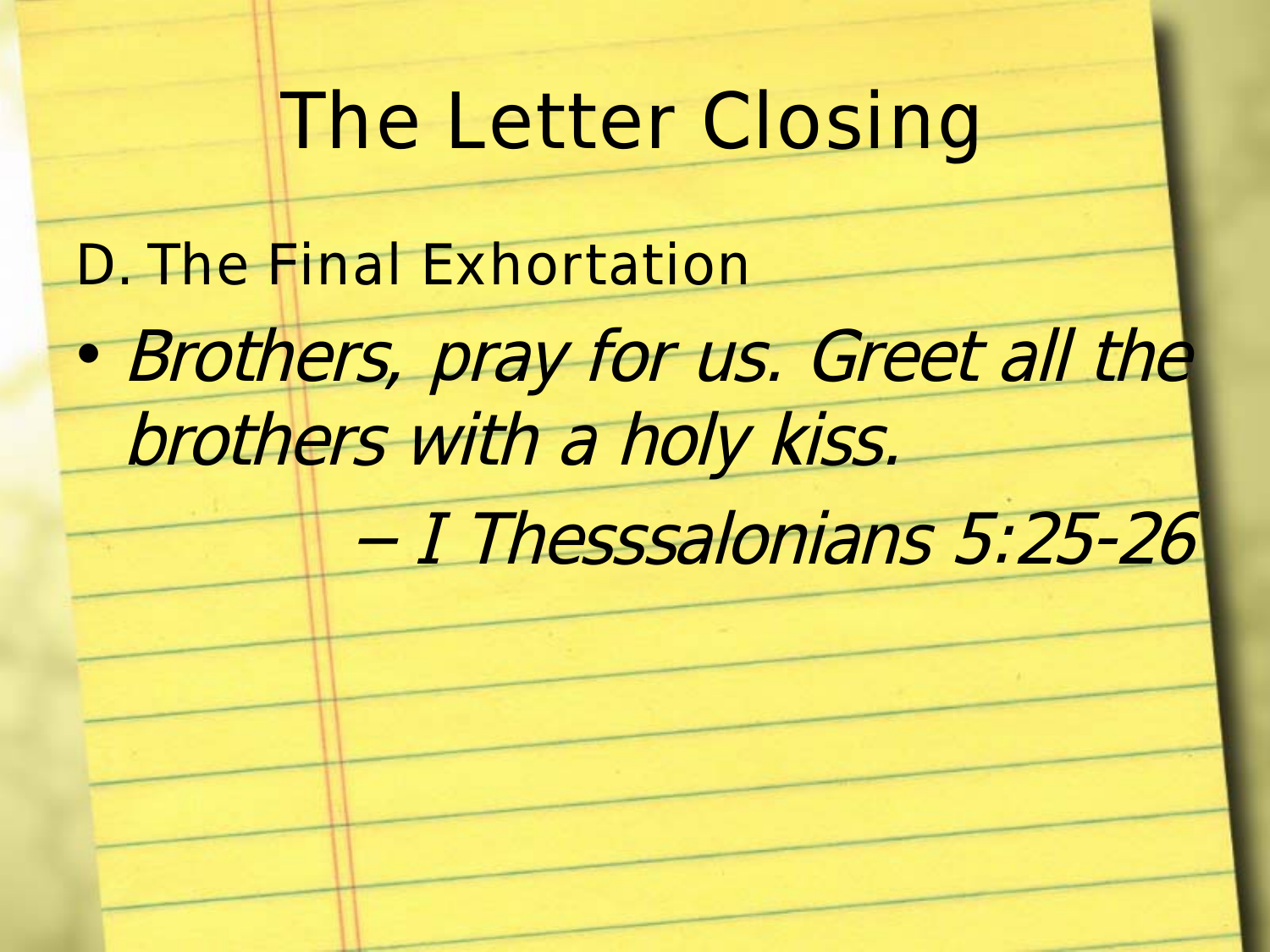

# The Letter Closing
The Final Exhortation
Brothers, pray for us. Greet all the brothers with a holy kiss.
– I Thesssalonians 5:25-26